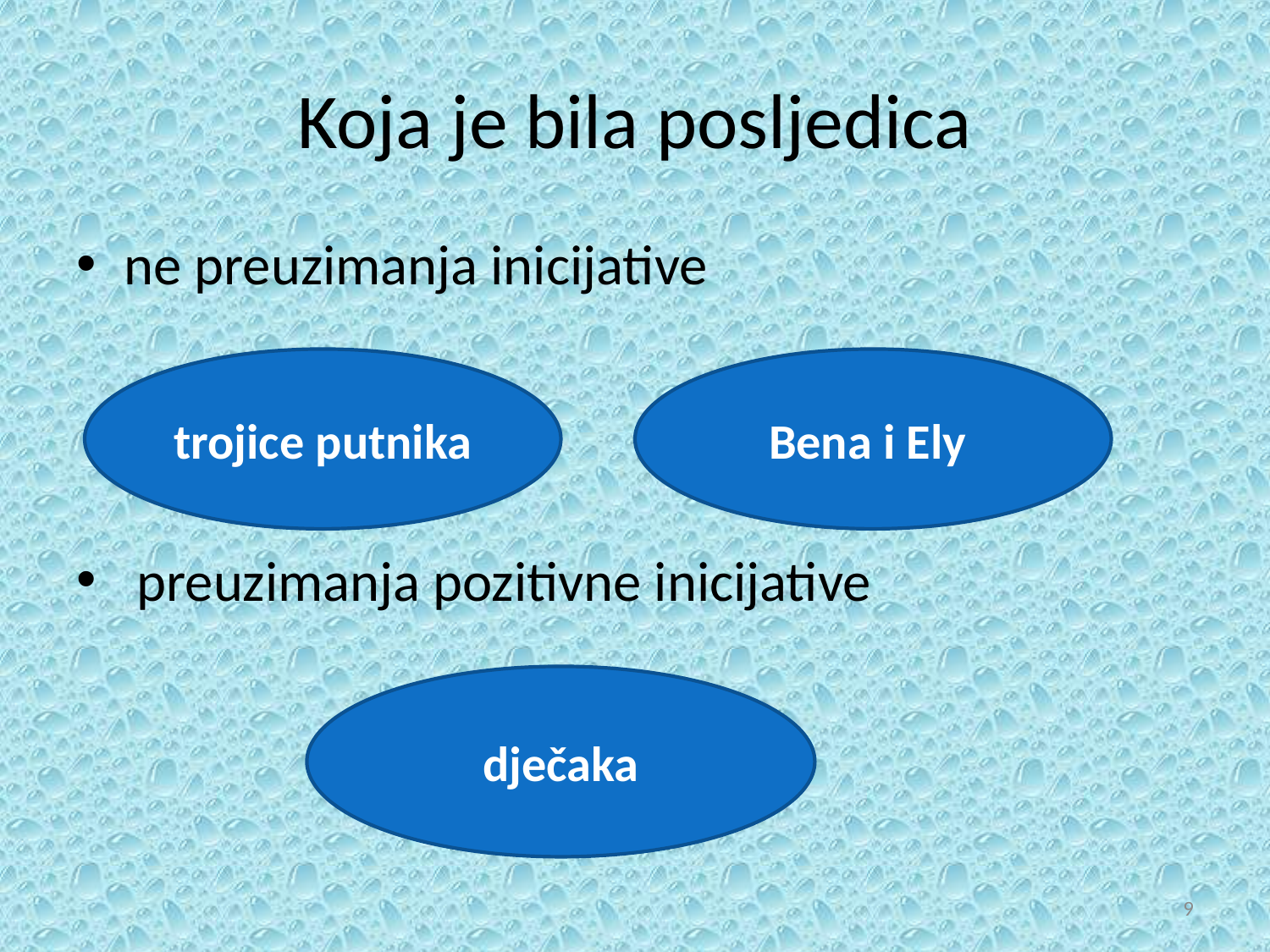

# Koja je bila posljedica
ne preuzimanja inicijative

 preuzimanja pozitivne inicijative
trojice putnika
Bena i Ely
dječaka
9